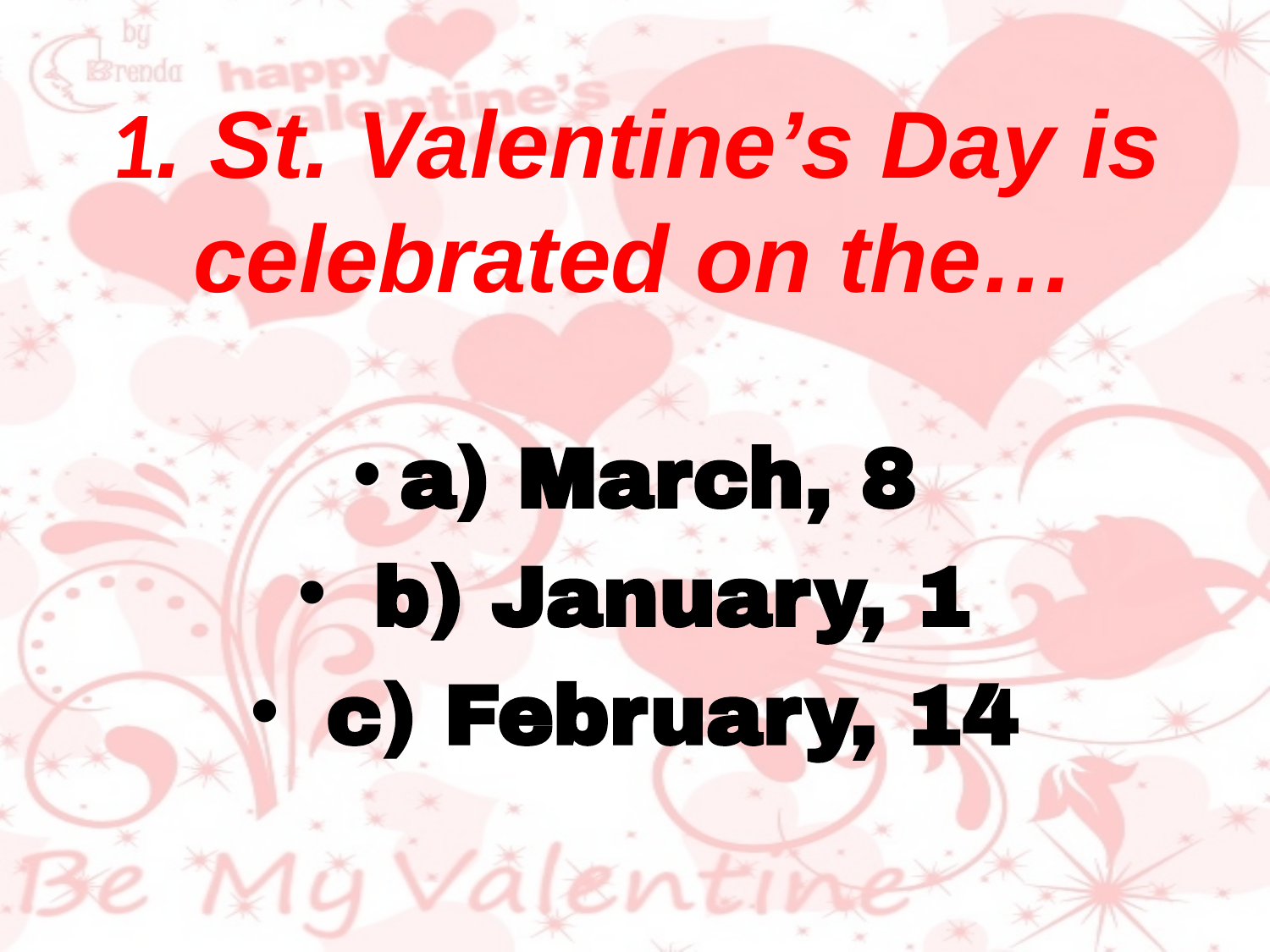

# 1. St. Valentine’s Day is celebrated on the…
a) March, 8
 b) January, 1
 c) February, 14